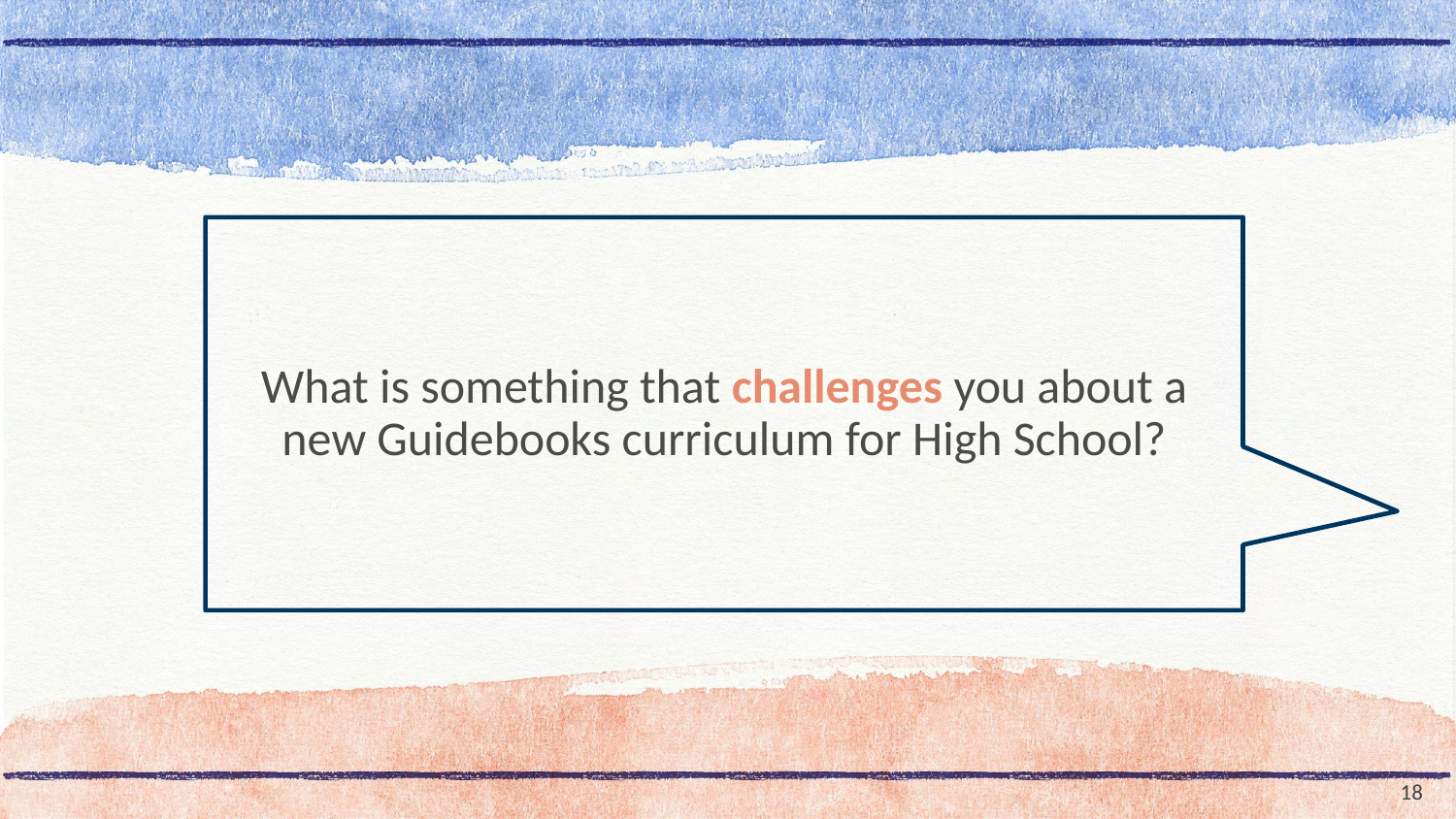

What is something that challenges you about a new Guidebooks curriculum for High School?